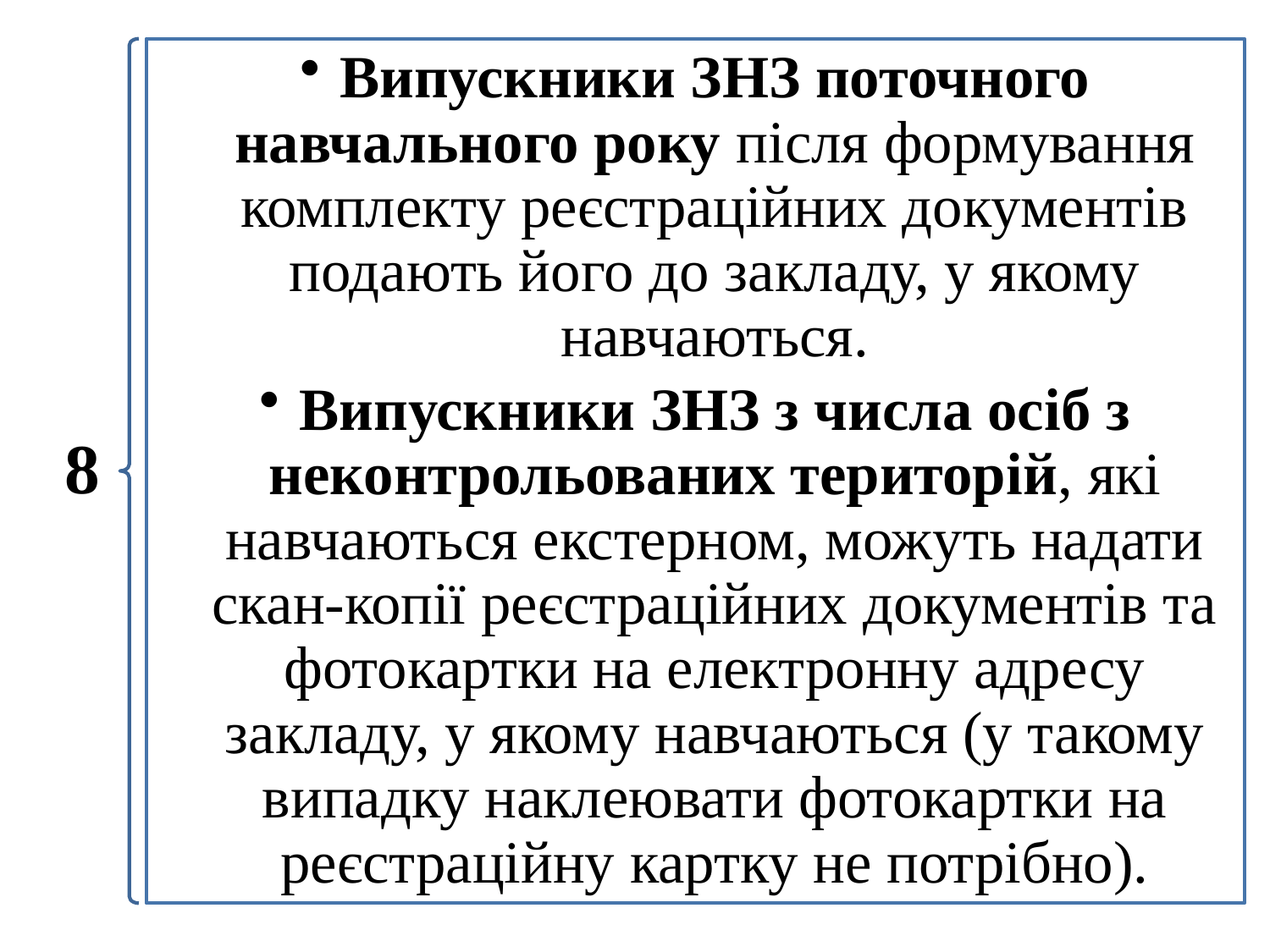

8
Випускники ЗНЗ поточного навчального року після формування комплекту реєстраційних документів подають його до закладу, у якому навчаються.
Випускники ЗНЗ з числа осіб з неконтрольованих територій, які навчаються екстерном, можуть надати скан-копії реєстраційних документів та фотокартки на електронну адресу закладу, у якому навчаються (у такому випадку наклеювати фотокартки на реєстраційну картку не потрібно).